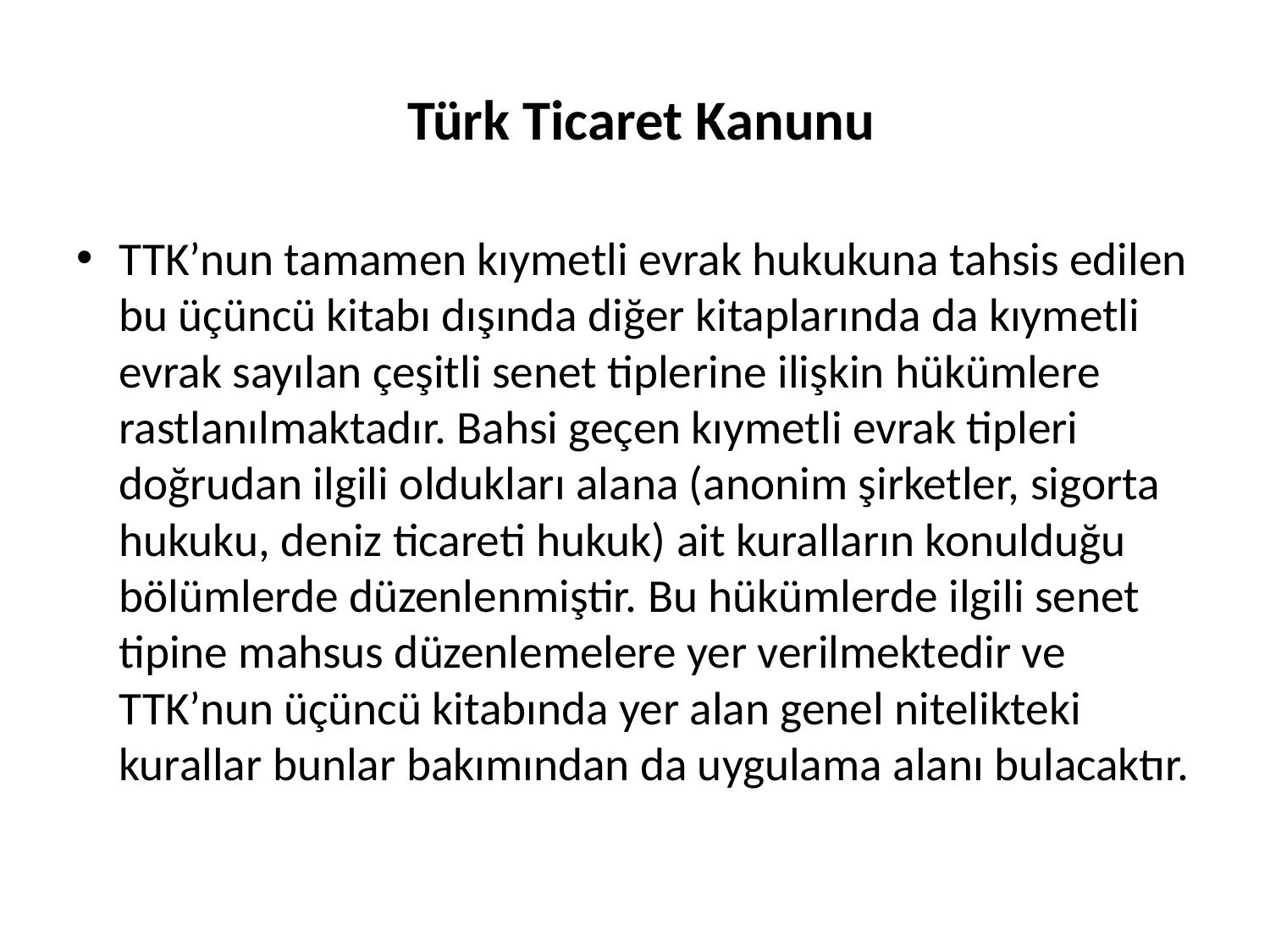

# Türk Ticaret Kanunu
TTK’nun tamamen kıymetli evrak hukukuna tahsis edilen bu üçüncü kitabı dışında diğer kitaplarında da kıymetli evrak sayılan çeşitli senet tiplerine ilişkin hükümlere rastlanılmaktadır. Bahsi geçen kıymetli evrak tipleri doğrudan ilgili oldukları alana (anonim şirketler, sigorta hukuku, deniz ticareti hukuk) ait kuralların konulduğu bölümlerde düzenlenmiştir. Bu hükümlerde ilgili senet tipine mahsus düzenlemelere yer verilmektedir ve TTK’nun üçüncü kitabında yer alan genel nitelikteki kurallar bunlar bakımından da uygulama alanı bulacaktır.